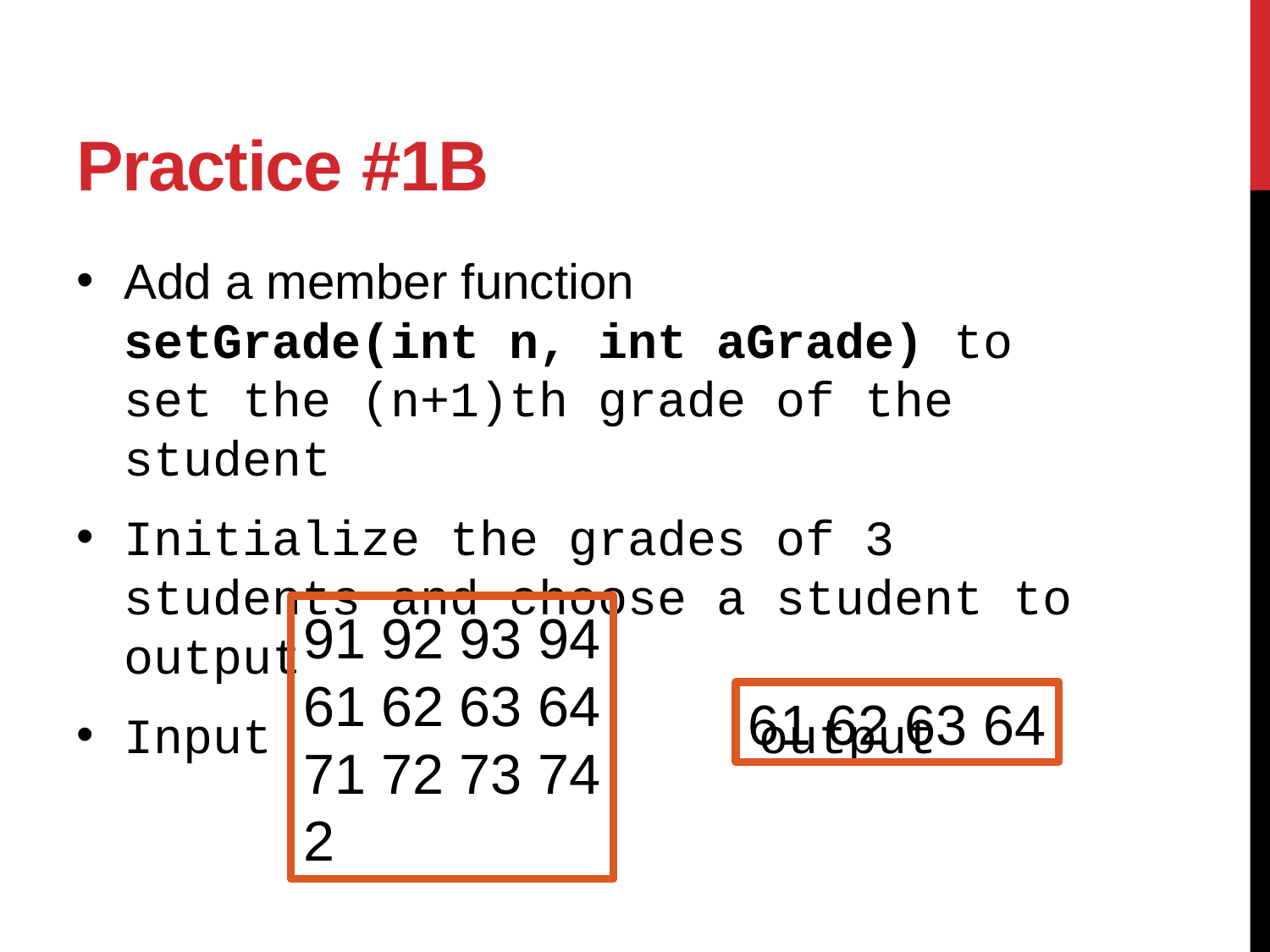

Practice #1B
Add a member function
setGrade(int n, int aGrade) to set the (n+1)th grade of the student
Initialize the grades of 3 students and choose a student to output
Input				output

91 92 93 94
61 62 63 64
71 72 73 74
2
61 62 63 64